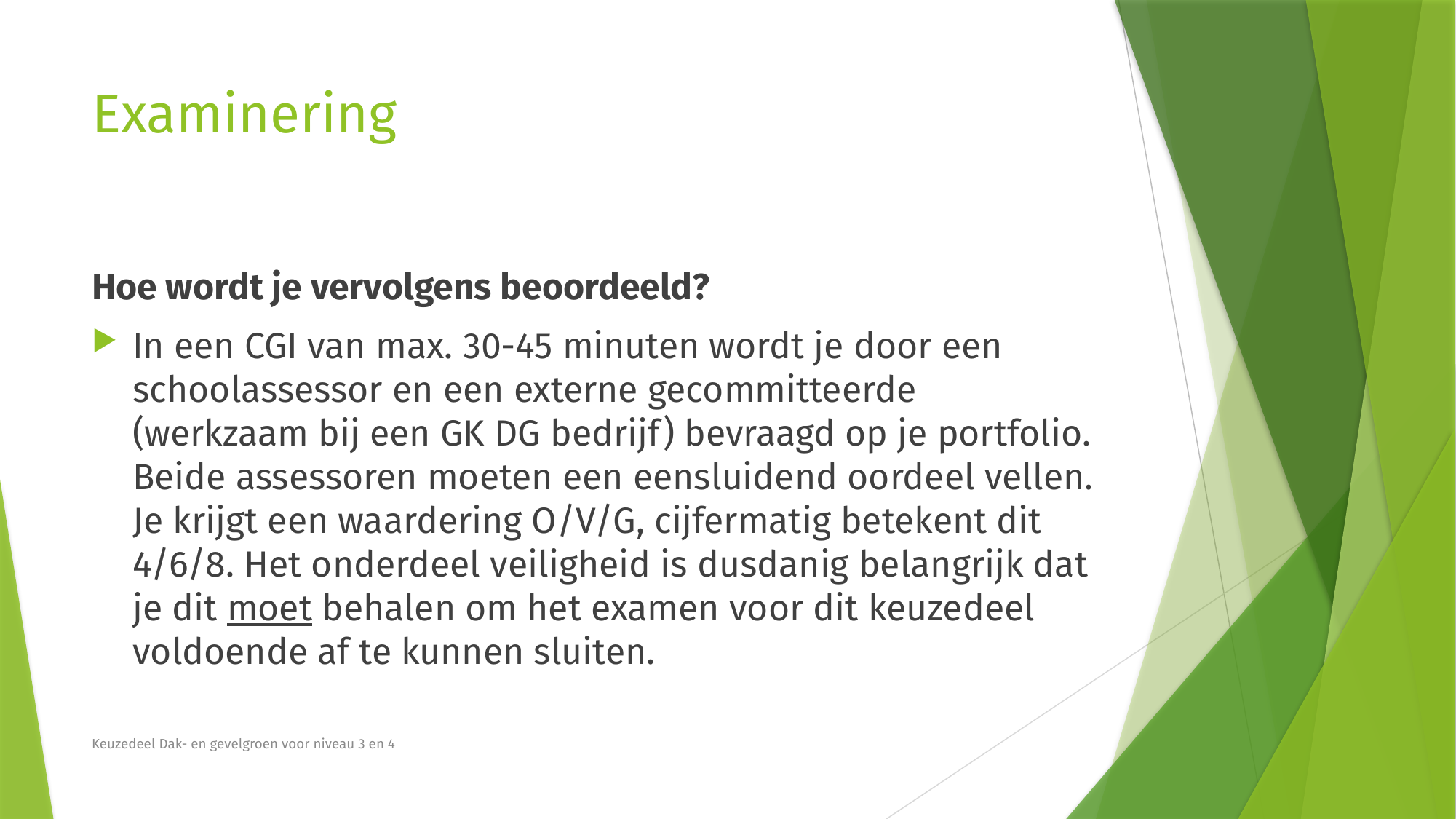

# Examinering
Hoe wordt je vervolgens beoordeeld?
In een CGI van max. 30-45 minuten wordt je door een schoolassessor en een externe gecommitteerde (werkzaam bij een GK DG bedrijf) bevraagd op je portfolio. Beide assessoren moeten een eensluidend oordeel vellen. Je krijgt een waardering O/V/G, cijfermatig betekent dit 4/6/8. Het onderdeel veiligheid is dusdanig belangrijk dat je dit moet behalen om het examen voor dit keuzedeel voldoende af te kunnen sluiten.

Keuzedeel Dak- en gevelgroen voor niveau 3 en 4